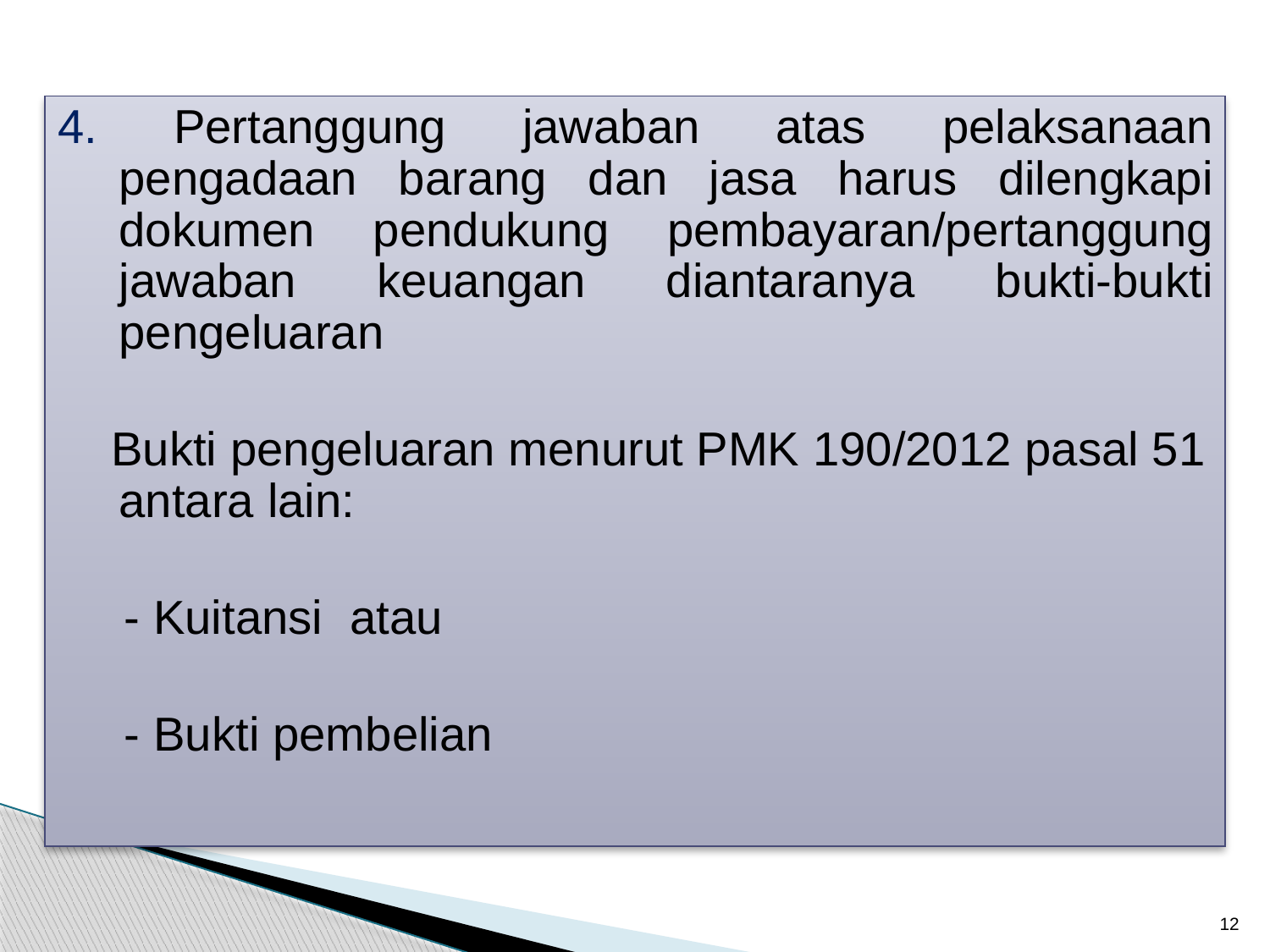

4. Pertanggung jawaban atas pelaksanaan pengadaan barang dan jasa harus dilengkapi dokumen pendukung pembayaran/pertanggung jawaban keuangan diantaranya bukti-bukti pengeluaran

    Bukti pengeluaran menurut PMK 190/2012 pasal 51 antara lain:

     - Kuitansi  atau

     - Bukti pembelian

12